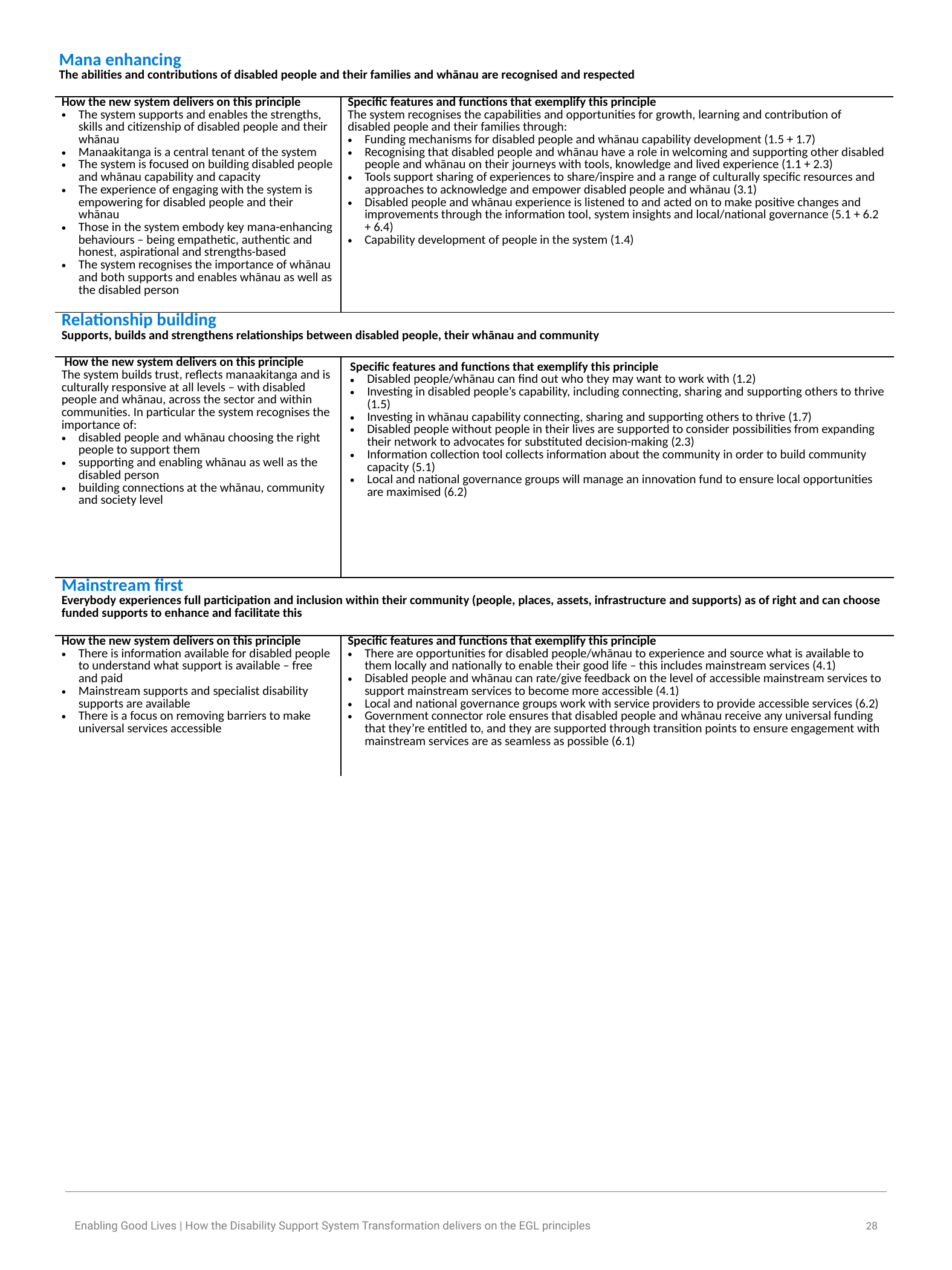

| Mana enhancing The abilities and contributions of disabled people and their families and whānau are recognised and respected |  |
| --- | --- |
| How the new system delivers on this principle The system supports and enables the strengths, skills and citizenship of disabled people and their whānau Manaakitanga is a central tenant of the system The system is focused on building disabled people and whānau capability and capacity The experience of engaging with the system is empowering for disabled people and their whānau Those in the system embody key mana-enhancing behaviours – being empathetic, authentic and honest, aspirational and strengths-based The system recognises the importance of whānau and both supports and enables whānau as well as the disabled person | Specific features and functions that exemplify this principle The system recognises the capabilities and opportunities for growth, learning and contribution of disabled people and their families through: Funding mechanisms for disabled people and whānau capability development (1.5 + 1.7) Recognising that disabled people and whānau have a role in welcoming and supporting other disabled people and whānau on their journeys with tools, knowledge and lived experience (1.1 + 2.3) Tools support sharing of experiences to share/inspire and a range of culturally specific resources and approaches to acknowledge and empower disabled people and whānau (3.1) Disabled people and whānau experience is listened to and acted on to make positive changes and improvements through the information tool, system insights and local/national governance (5.1 + 6.2 + 6.4) Capability development of people in the system (1.4) |
| Relationship building Supports, builds and strengthens relationships between disabled people, their whānau and community |  |
| ­­­How the new system delivers on this principle The system builds trust, reflects manaakitanga and is culturally responsive at all levels – with disabled people and whānau, across the sector and within communities. In particular the system recognises the importance of: disabled people and whānau choosing the right people to support them supporting and enabling whānau as well as the disabled person building connections at the whãnau, community and society level | Specific features and functions that exemplify this principle Disabled people/whānau can find out who they may want to work with (1.2) Investing in disabled people’s capability, including connecting, sharing and supporting others to thrive (1.5) Investing in whānau capability connecting, sharing and supporting others to thrive (1.7) Disabled people without people in their lives are supported to consider possibilities from expanding their network to advocates for substituted decision-making (2.3) Information collection tool collects information about the community in order to build community capacity (5.1) Local and national governance groups will manage an innovation fund to ensure local opportunities are maximised (6.2) |
| Mainstream first Everybody experiences full participation and inclusion within their community (people, places, assets, infrastructure and supports) as of right and can choose funded supports to enhance and facilitate this |  |
| How the new system delivers on this principle ­­­­­­ There is information available for disabled people to understand what support is available – free and paid Mainstream supports and specialist disability supports are available There is a focus on removing barriers to make universal services accessible | Specific features and functions that exemplify this principle There are opportunities for disabled people/whānau to experience and source what is available to them locally and nationally to enable their good life – this includes mainstream services (4.1) Disabled people and whānau can rate/give feedback on the level of accessible mainstream services to support mainstream services to become more accessible (4.1) Local and national governance groups work with service providers to provide accessible services (6.2) Government connector role ensures that disabled people and whānau receive any universal funding that they’re entitled to, and they are supported through transition points to ensure engagement with mainstream services are as seamless as possible (6.1) |
28
Enabling Good Lives | How the Disability Support System Transformation delivers on the EGL principles